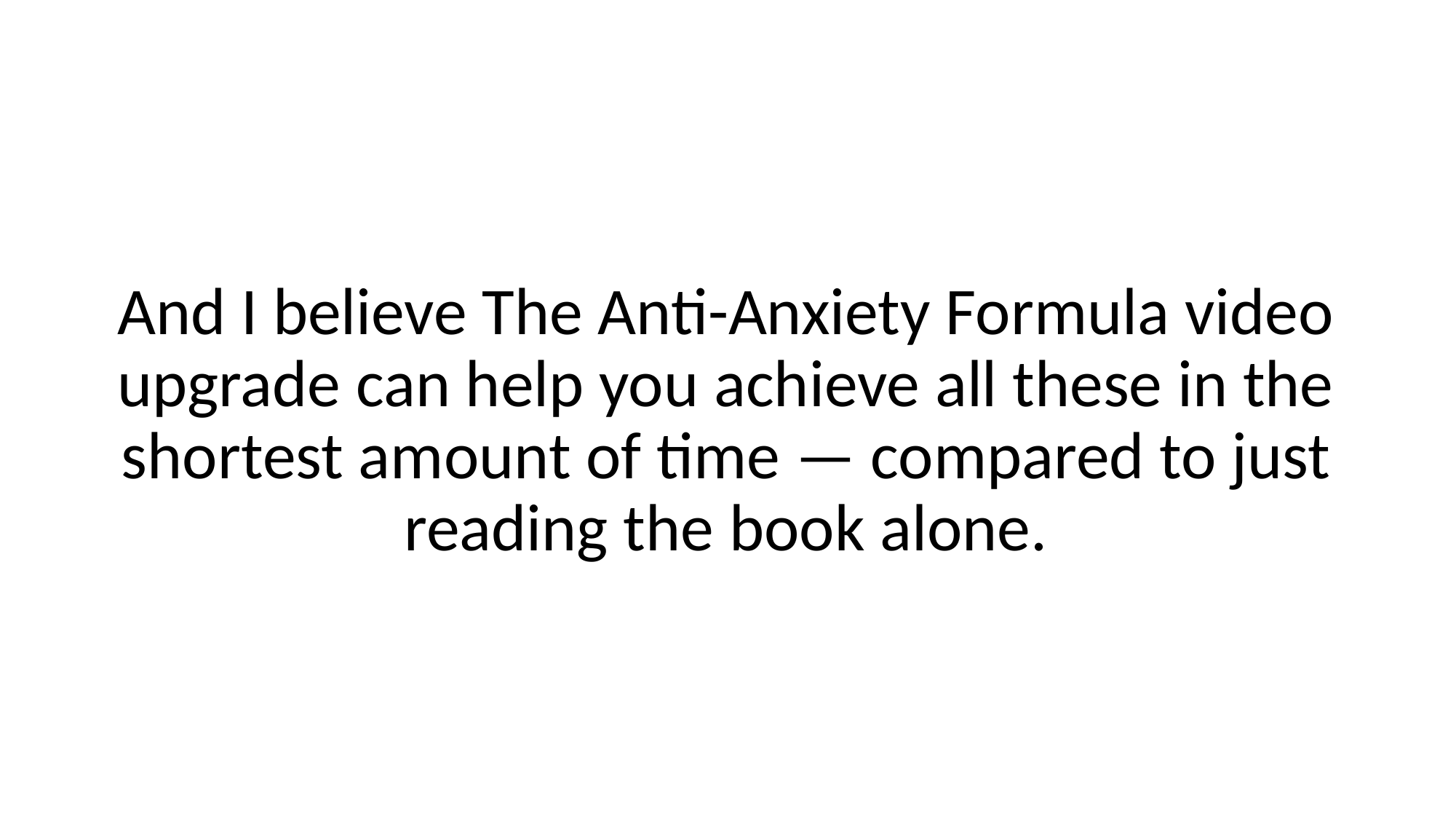

And I believe The Anti-Anxiety Formula video upgrade can help you achieve all these in the shortest amount of time — compared to just reading the book alone.